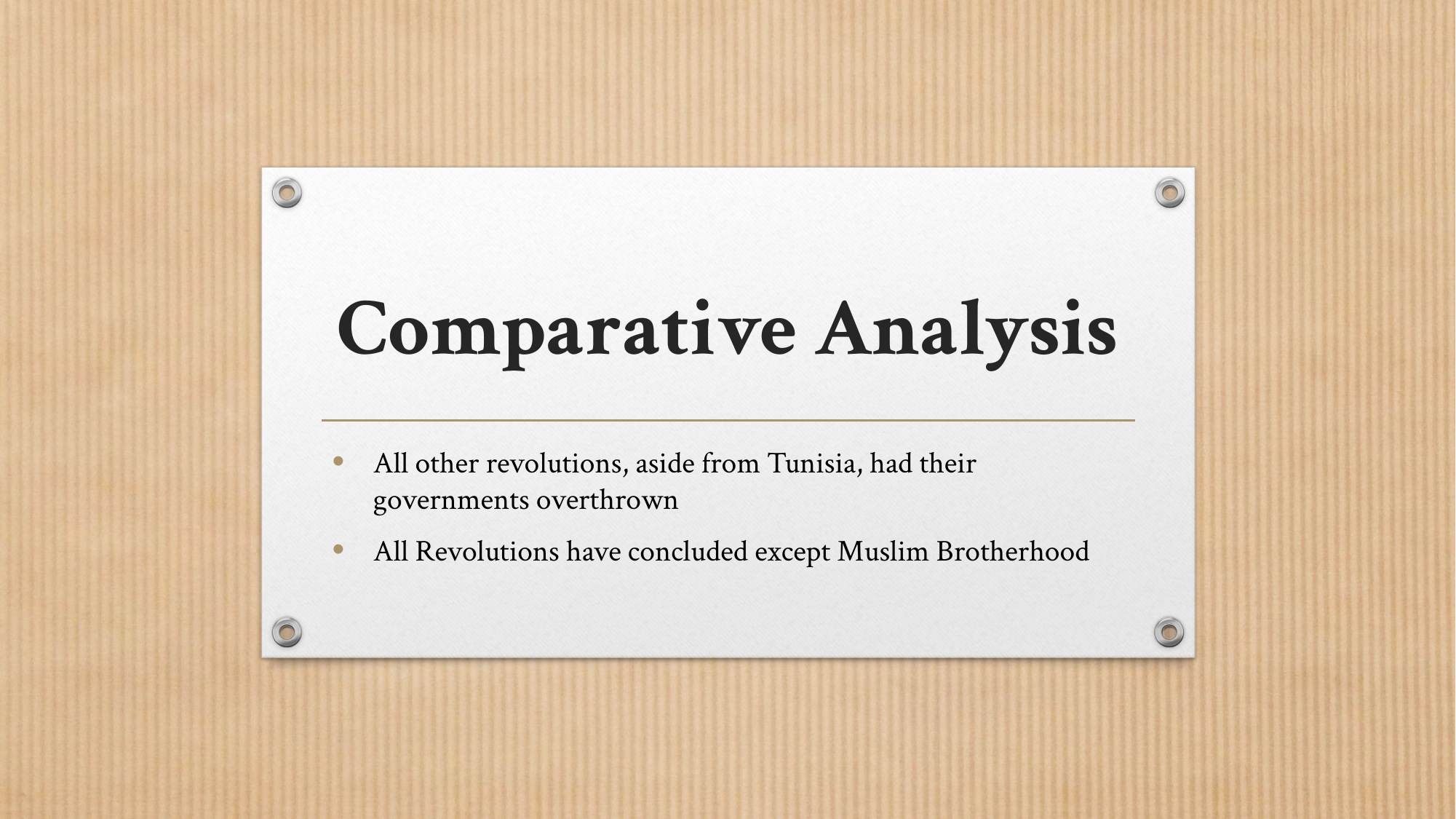

# Comparative Analysis
All other revolutions, aside from Tunisia, had their governments overthrown
All Revolutions have concluded except Muslim Brotherhood